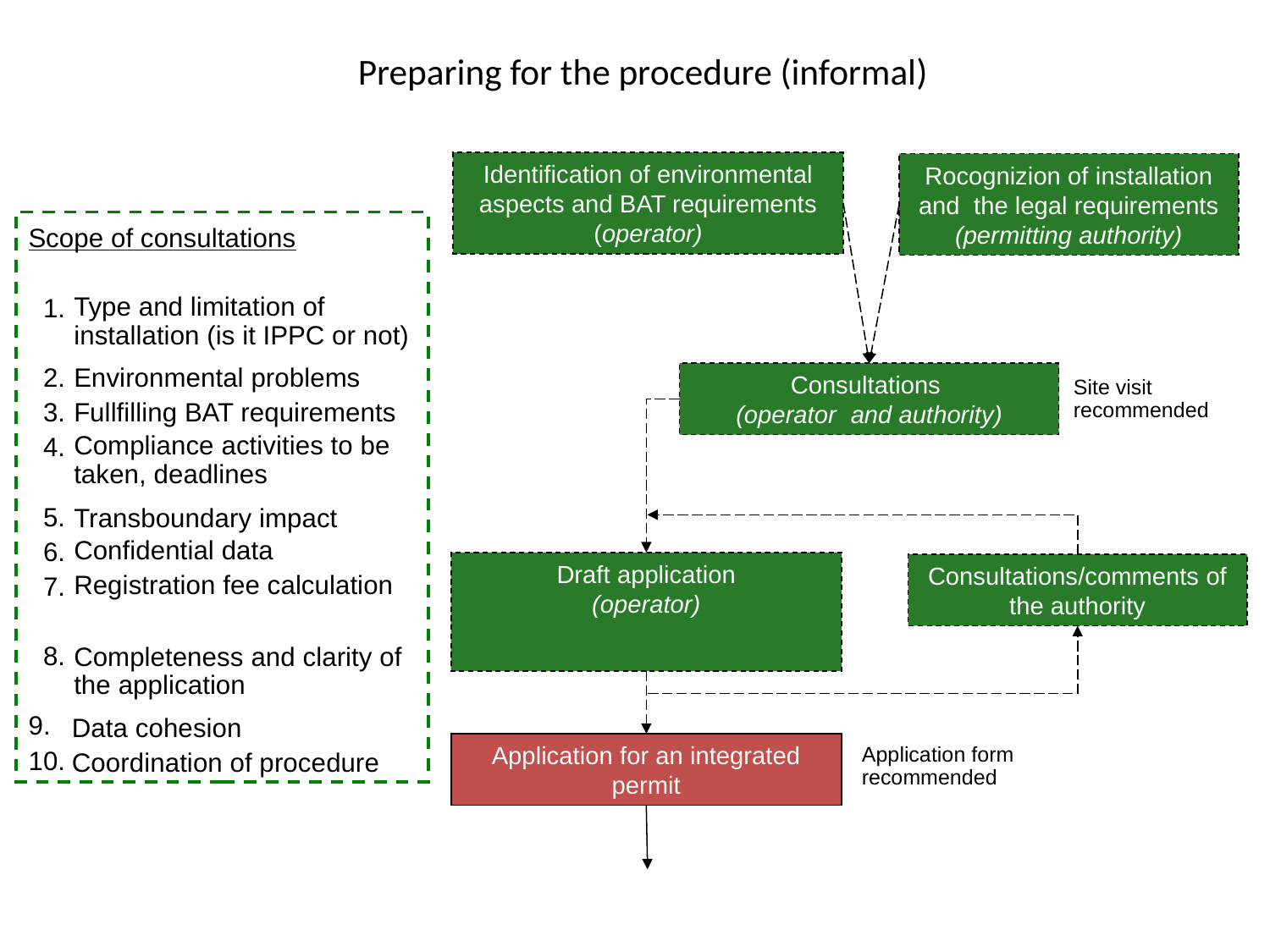

# Preparing for the procedure (informal)
Identification of environmental aspects and BAT requirements (operator)
Rocognizion of installation and  the legal requirements
(permitting authority)
Scope of consultations

  1.

  2.
  3.
  4.

  5.
  6.
  7.

  8.

9.
10.
Type and limitation of installation (is it IPPC or not)
Environmental problems
Consultations
(operator  and authority)
Site visit recommended
Fullfilling BAT requirements
Compliance activities to be taken, deadlines
Transboundary impact
Confidential data
Draft application
(operator)
Consultations/comments of the authority
Registration fee calculation
Completeness and clarity of the application
Data cohesion
Application for an integrated permit
Coordination of procedure
Application form recommended